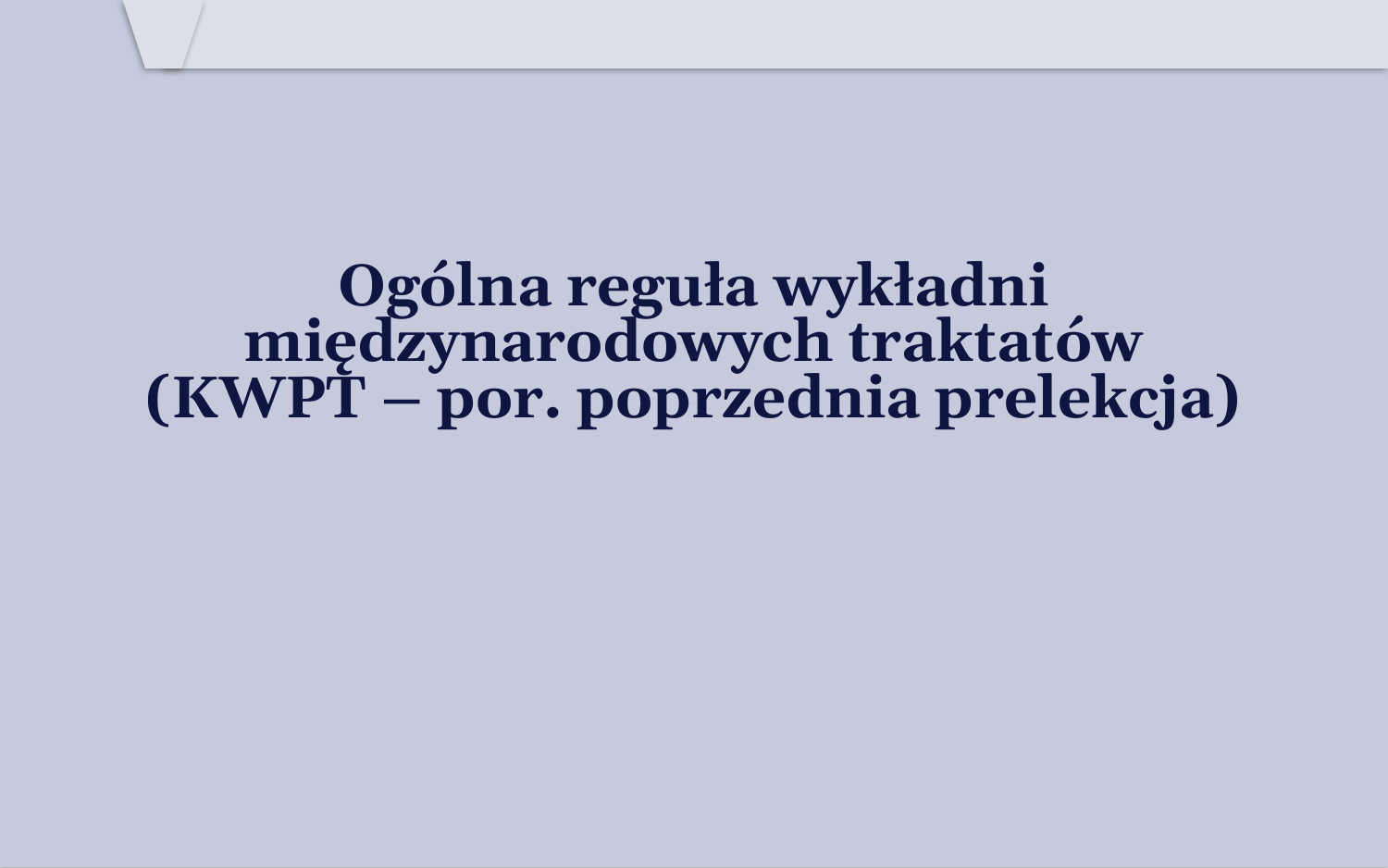

# Ogólna reguła wykładni międzynarodowych traktatów (KWPT – por. poprzednia prelekcja)